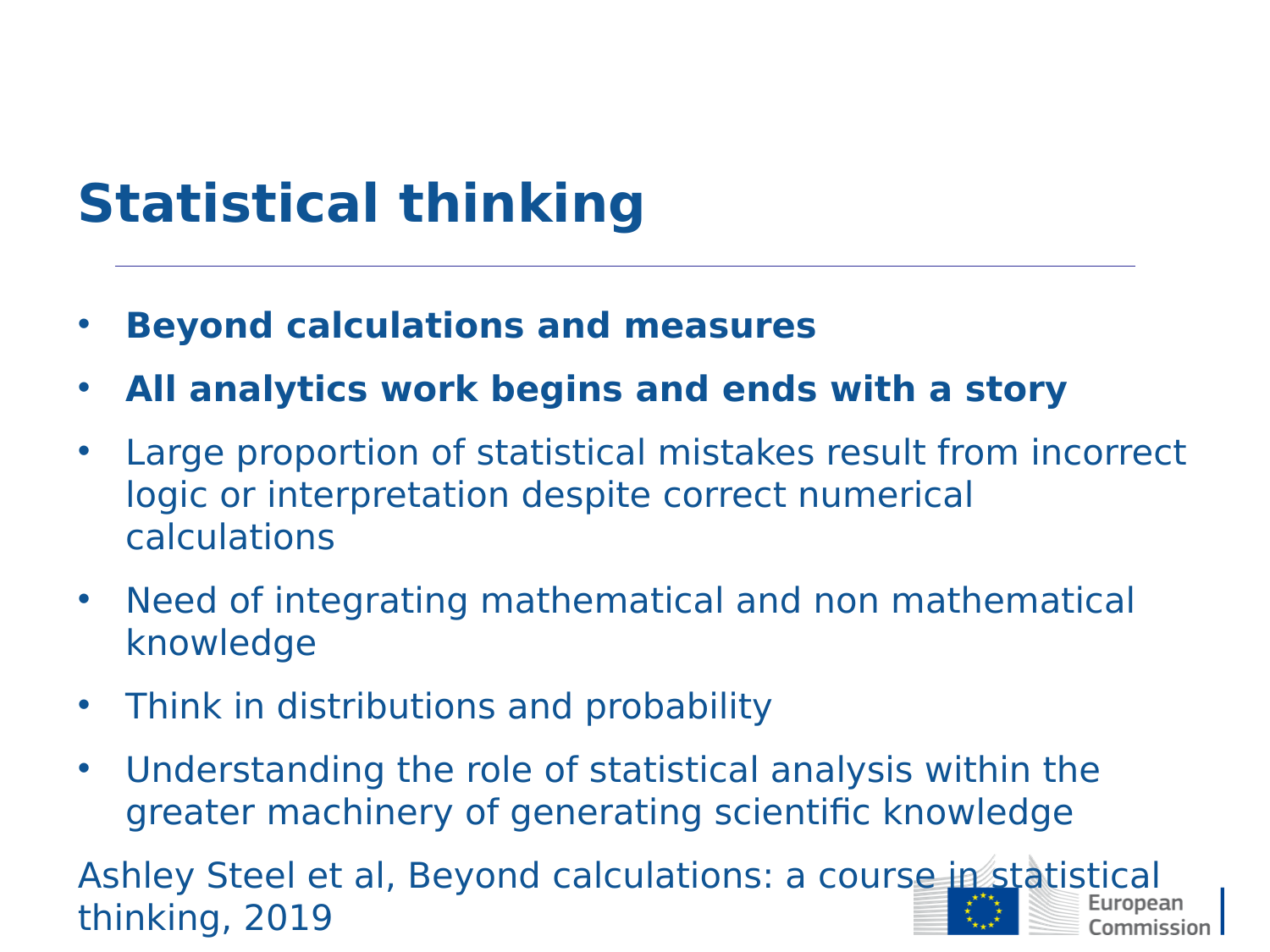

# Statistical thinking
Beyond calculations and measures
All analytics work begins and ends with a story
Large proportion of statistical mistakes result from incorrect logic or interpretation despite correct numerical calculations
Need of integrating mathematical and non mathematical knowledge
Think in distributions and probability
Understanding the role of statistical analysis within the greater machinery of generating scientific knowledge
Ashley Steel et al, Beyond calculations: a course in statistical thinking, 2019